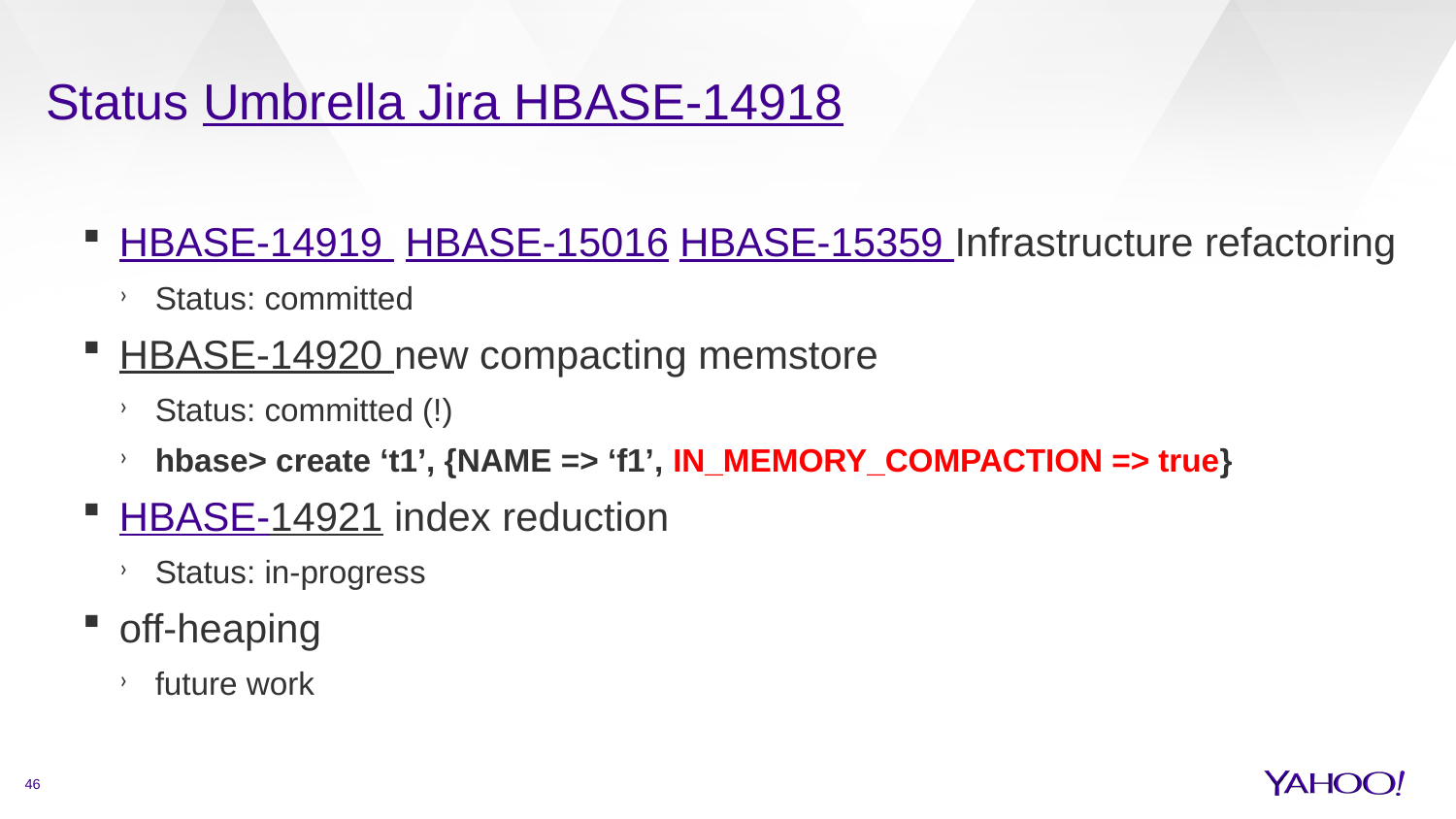

# Status Umbrella Jira HBASE-14918
HBASE-14919  HBASE-15016 HBASE-15359 Infrastructure refactoring
Status: committed
HBASE-14920 new compacting memstore
Status: committed (!)
hbase> create ‘t1’, {NAME => ‘f1’, IN_MEMORY_COMPACTION => true}
HBASE-14921 index reduction
Status: in-progress
off-heaping
future work
46